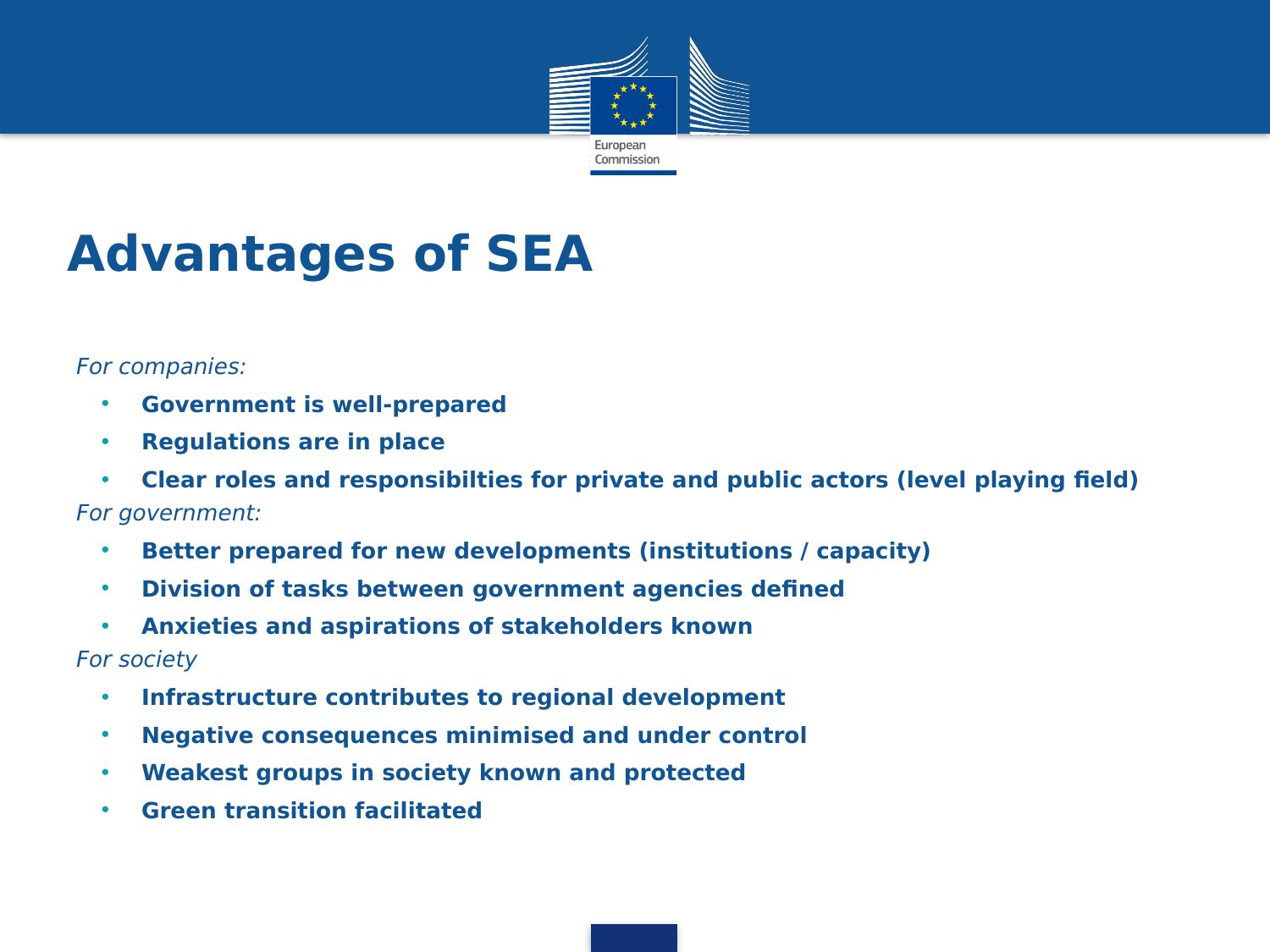

# Advantages of SEA
For companies:
Government is well-prepared
Regulations are in place
Clear roles and responsibilties for private and public actors (level playing field)
For government:
Better prepared for new developments (institutions / capacity)
Division of tasks between government agencies defined
Anxieties and aspirations of stakeholders known
For society
Infrastructure contributes to regional development
Negative consequences minimised and under control
Weakest groups in society known and protected
Green transition facilitated